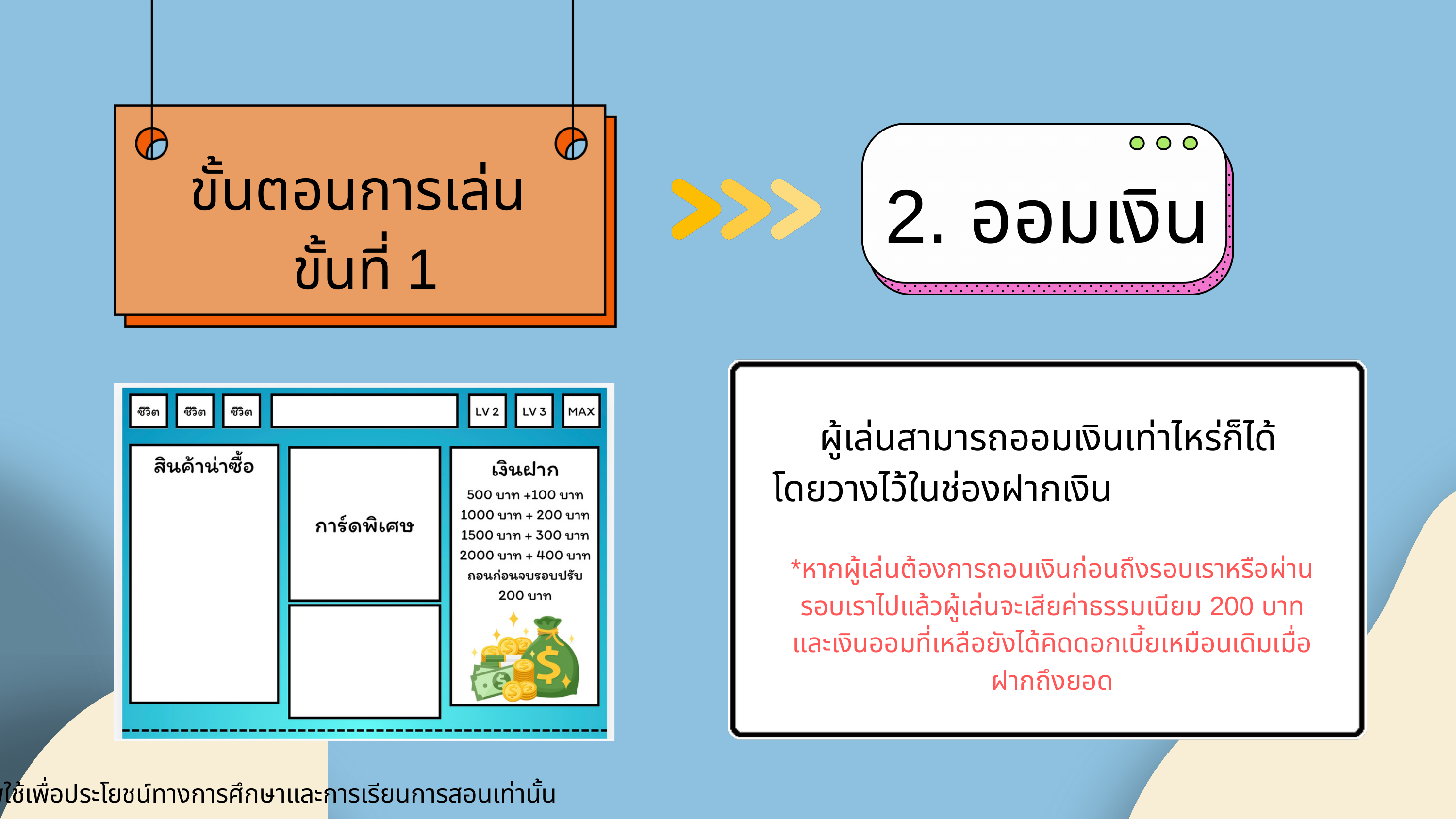

ขั้นตอนการเล่น
ขั้นที่ 1
2. ออมเงิน

     ผู้เล่นสามารถออมเงินเท่าไหร่ก็ได้ โดยวางไว้ในช่องฝากเงิน

*หากผู้เล่นต้องการถอนเงินก่อนถึงรอบเราหรือผ่านรอบเราไปแล้วผู้เล่นจะเสียค่าธรรมเนียม 200 บาท และเงินออมที่เหลือยังได้คิดดอกเบี้ยเหมือนเดิมเมื่อฝากถึงยอด

ภาพใช้เพื่อประโยชน์ทางการศึกษาและการเรียนการสอนเท่านั้น